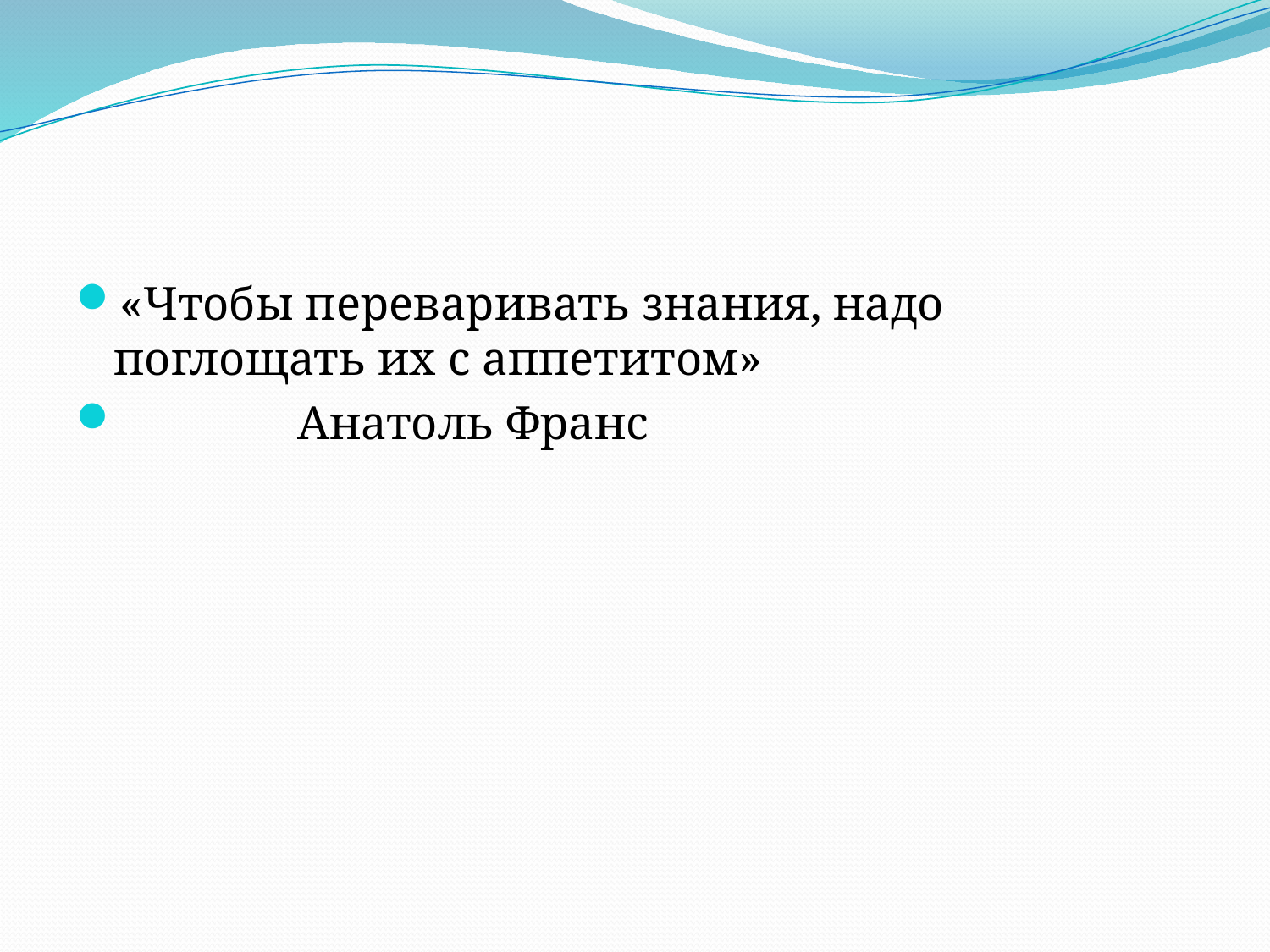

«Чтобы переваривать знания, надо поглощать их с аппетитом»
               Анатоль Франс